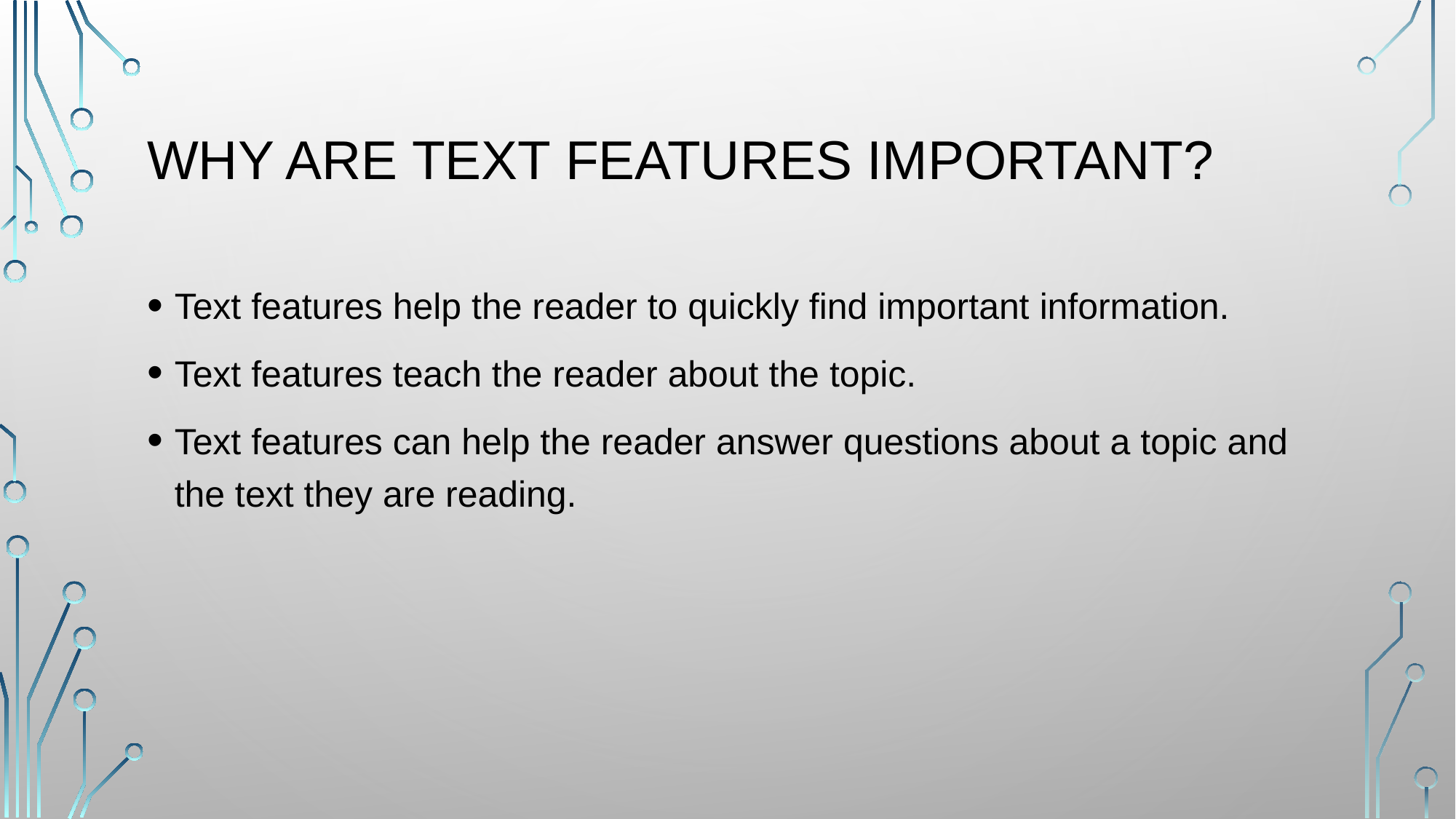

# Why are text features important?
Text features help the reader to quickly find important information.
Text features teach the reader about the topic.
Text features can help the reader answer questions about a topic and the text they are reading.